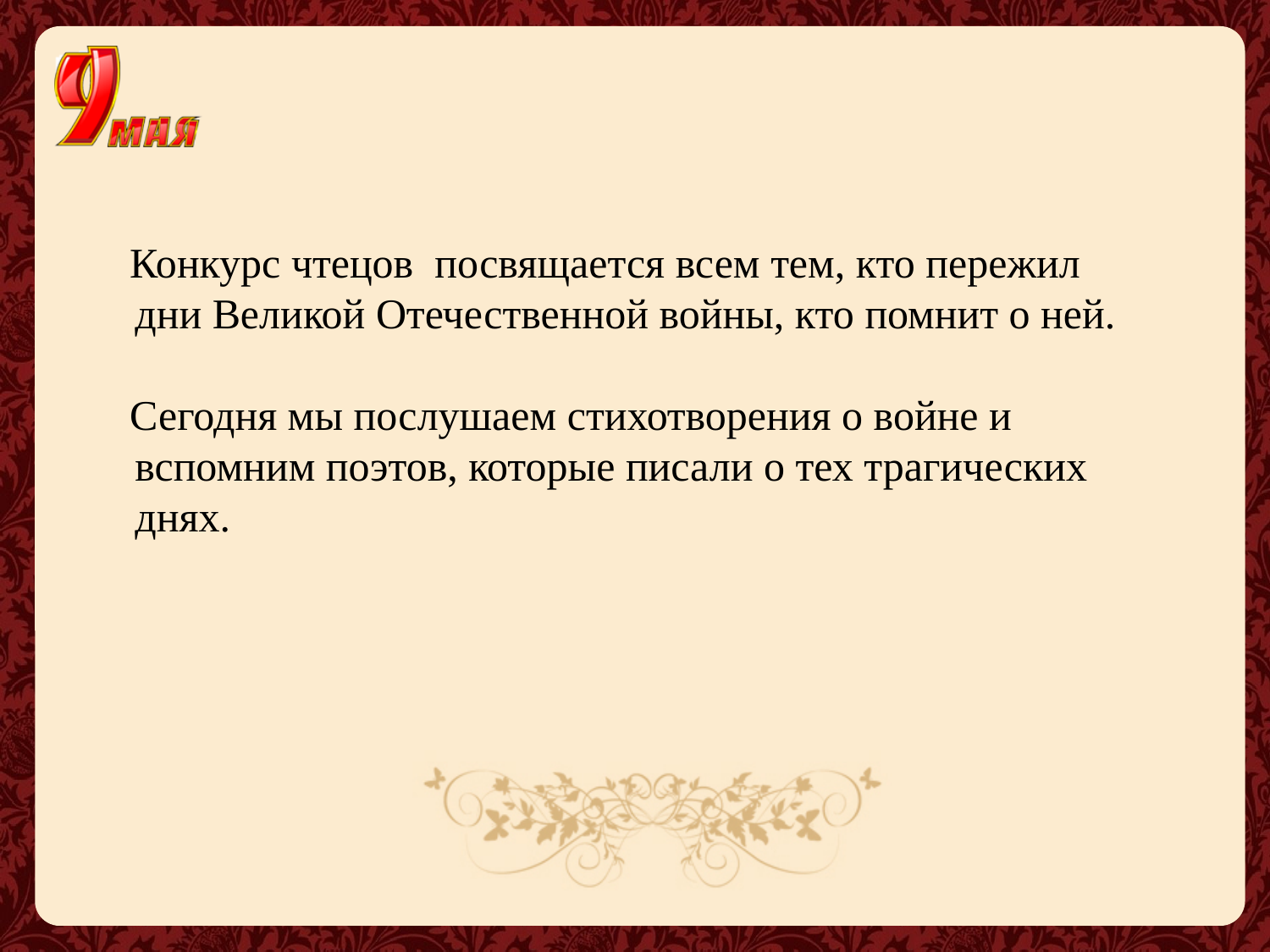

Конкурс чтецов  посвящается всем тем, кто пережил
     дни Великой Отечественной войны, кто помнит о ней.

	Сегодня мы послушаем стихотворения о войне и
     вспомним поэтов, которые писали о тех трагических
     днях.